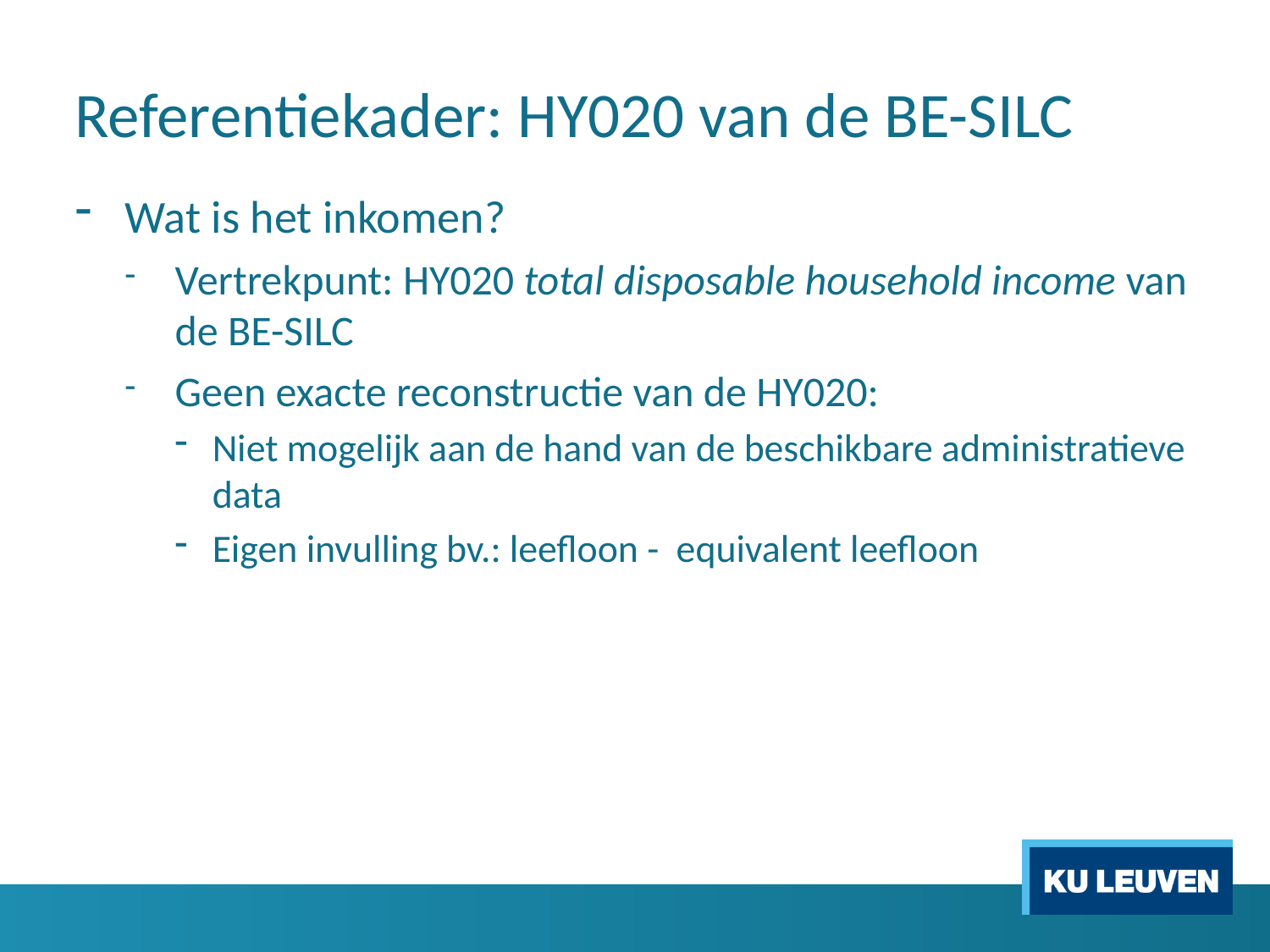

# Referentiekader: HY020 van de BE-SILC
Wat is het inkomen?
Vertrekpunt: HY020 total disposable household income van de BE-SILC
Geen exacte reconstructie van de HY020:
Niet mogelijk aan de hand van de beschikbare administratieve data
Eigen invulling bv.: leefloon -  equivalent leefloon